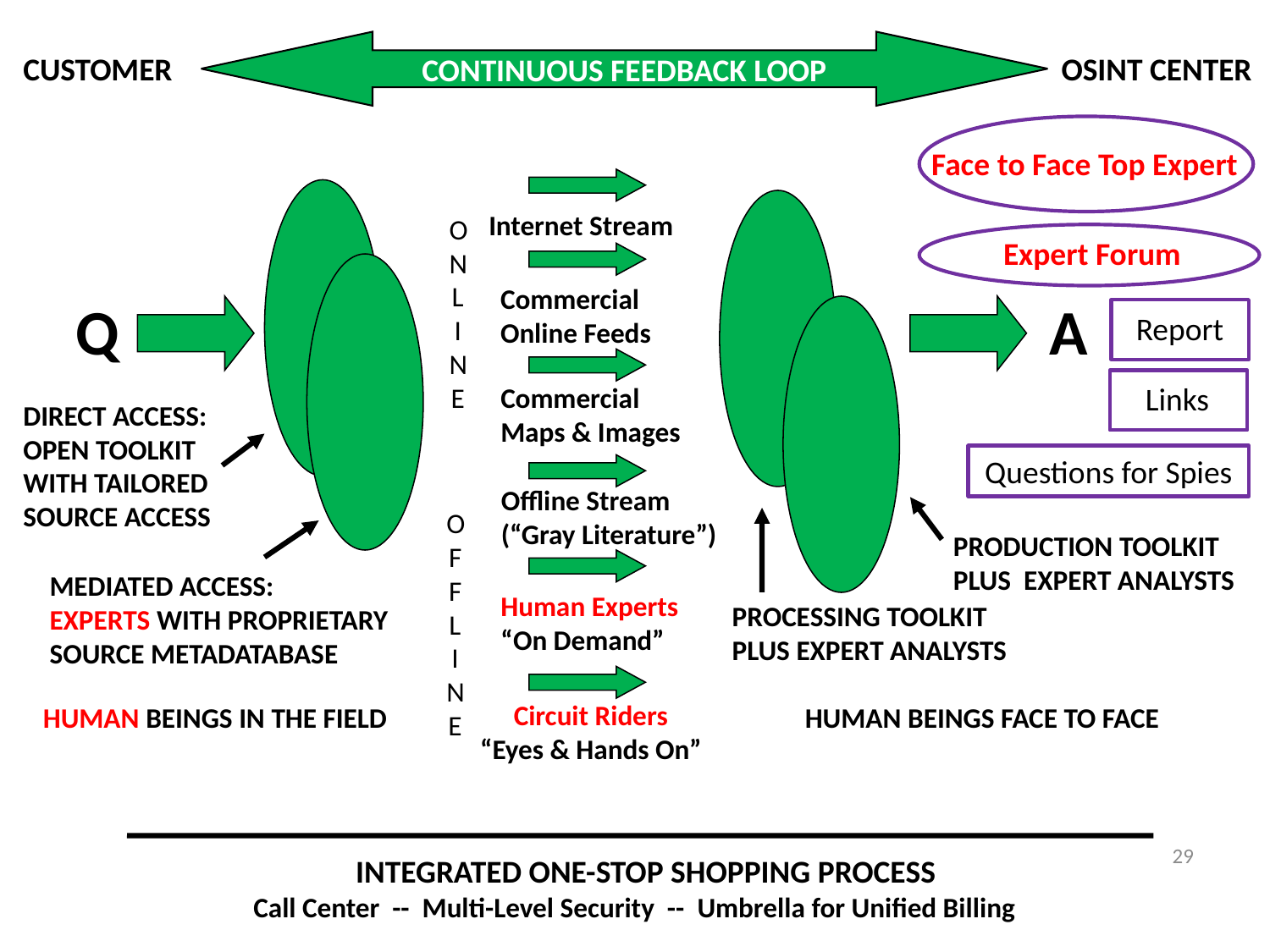

CONTINUOUS FEEDBACK LOOP
CUSTOMER
OSINT CENTER

Face to Face Top Expert

Internet Stream

Commercial
Online Feeds

Commercial
Maps & Images

Offline Stream
(“Gray Literature”)

Human Experts
“On Demand”

Circuit Riders
“Eyes & Hands On”

ONLINE

Q
A

DIRECT ACCESS:
OPEN TOOLKIT WITH TAILORED SOURCE ACCESS

OFFLINE

PRODUCTION TOOLKIT
PLUS  EXPERT ANALYSTS
MEDIATED ACCESS:
EXPERTS WITH PROPRIETARY SOURCE METADATABASE
PROCESSING TOOLKIT PLUS EXPERT ANALYSTS
HUMAN BEINGS IN THE FIELD
HUMAN BEINGS FACE TO FACE

Expert Forum

Report

Links
Questions for Spies
29

 	INTEGRATED ONE-STOP SHOPPING PROCESS
Call Center  --  Multi-Level Security  --  Umbrella for Unified Billing